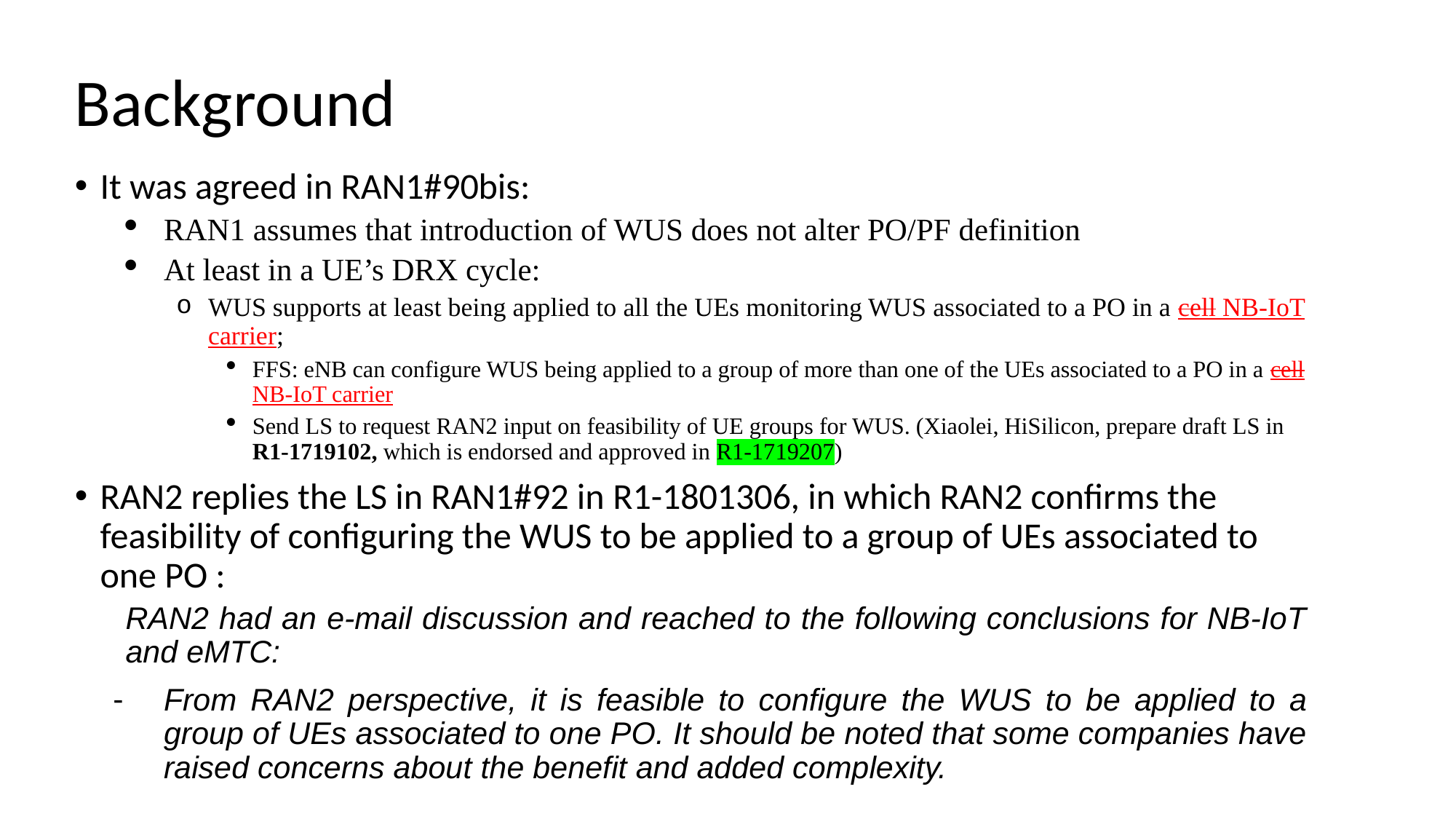

# Background
It was agreed in RAN1#90bis:
RAN1 assumes that introduction of WUS does not alter PO/PF definition
At least in a UE’s DRX cycle:
WUS supports at least being applied to all the UEs monitoring WUS associated to a PO in a cell NB-IoT carrier;
FFS: eNB can configure WUS being applied to a group of more than one of the UEs associated to a PO in a cell NB-IoT carrier
Send LS to request RAN2 input on feasibility of UE groups for WUS. (Xiaolei, HiSilicon, prepare draft LS in R1-1719102, which is endorsed and approved in R1-1719207)
RAN2 replies the LS in RAN1#92 in R1-1801306, in which RAN2 confirms the feasibility of configuring the WUS to be applied to a group of UEs associated to one PO :
RAN2 had an e-mail discussion and reached to the following conclusions for NB-IoT and eMTC:
From RAN2 perspective, it is feasible to configure the WUS to be applied to a group of UEs associated to one PO. It should be noted that some companies have raised concerns about the benefit and added complexity.